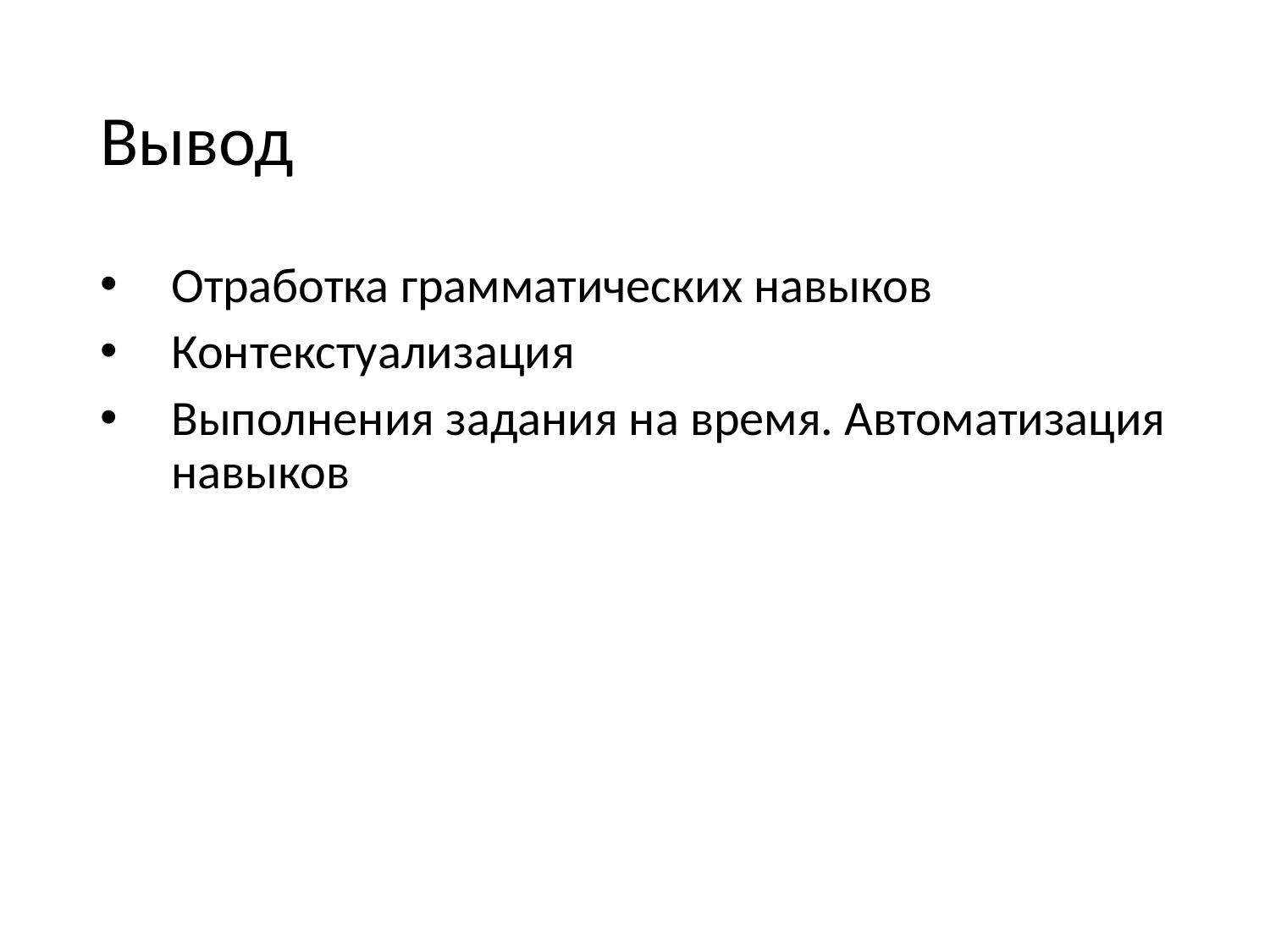

# Вывод
Отработка грамматических навыков
Контекстуализация
Выполнения задания на время. Автоматизация навыков